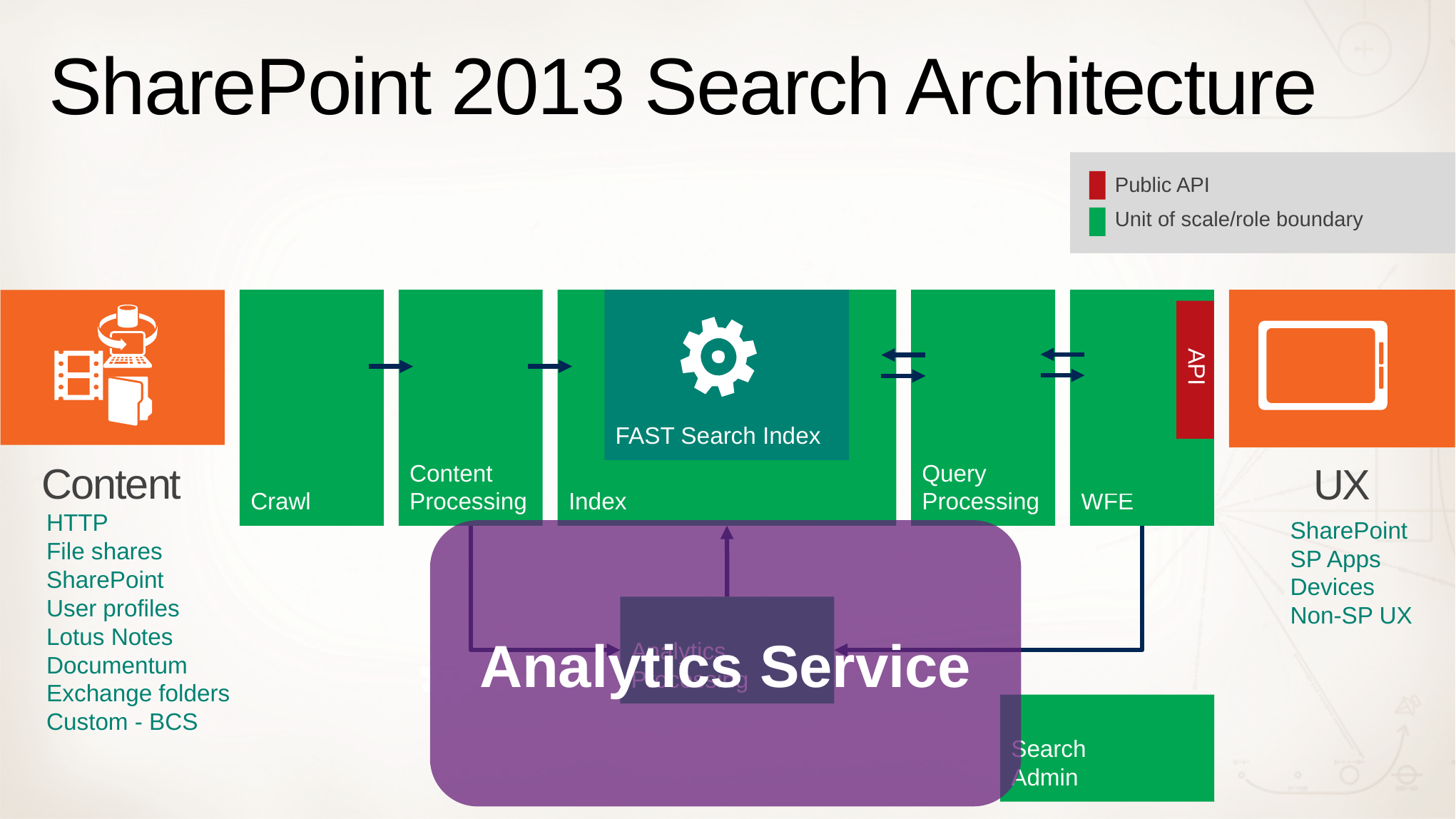

# SharePoint 2013 Search Architecture

Public API

Unit of scale/role boundary

FAST Search Index

UX
Crawl
Content
Processing
Index
Query
Processing
WFE

Content
API

HTTP
File shares
SharePoint
User profiles
Lotus Notes
Documentum
Exchange folders
Custom - BCS
SharePoint
SP Apps
Devices
Non-SP UX
Analytics Service
Analytics
Processing

Search
Admin